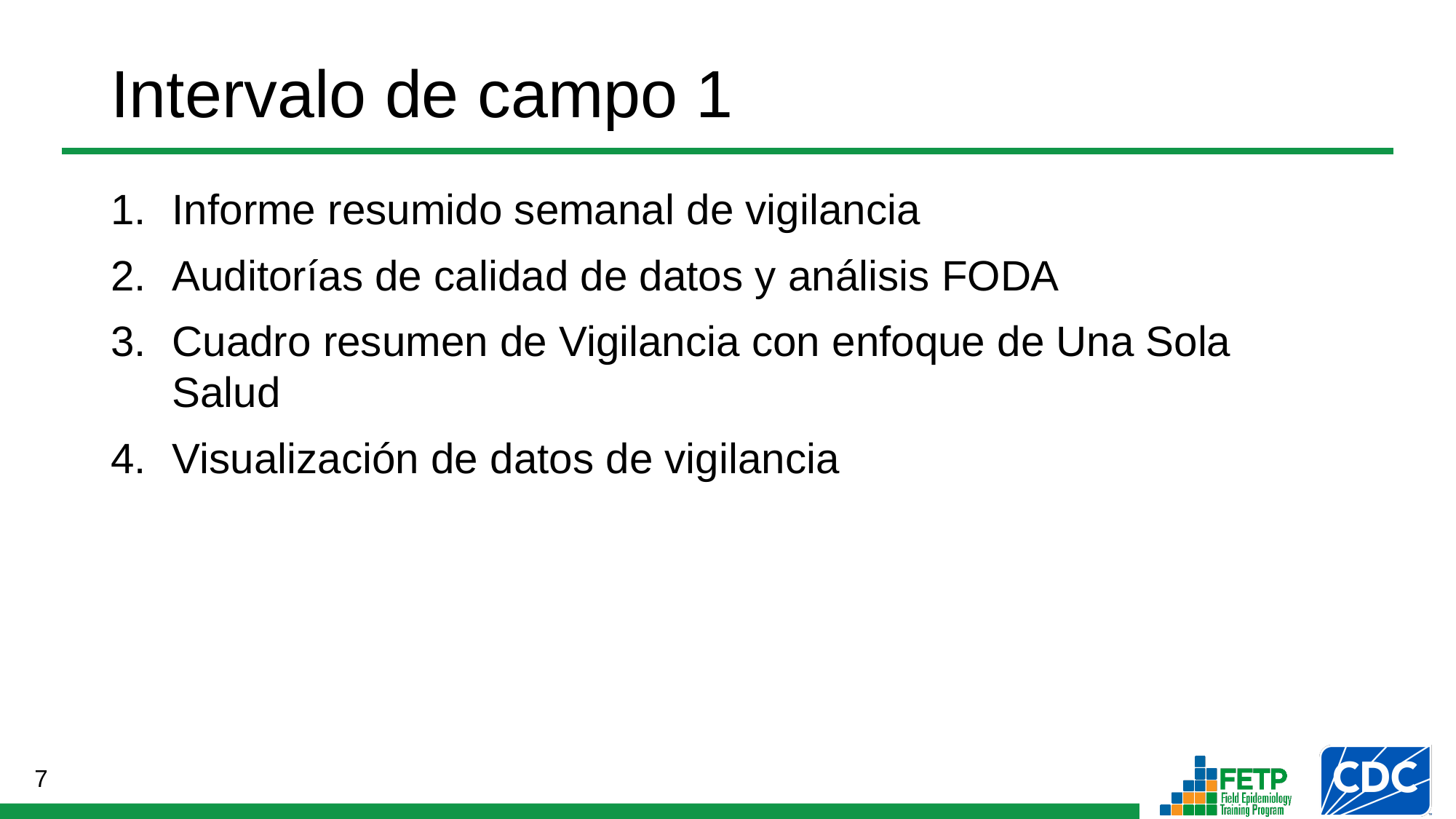

# Intervalo de campo 1
Informe resumido semanal de vigilancia
Auditorías de calidad de datos y análisis FODA
Cuadro resumen de Vigilancia con enfoque de Una Sola Salud
Visualización de datos de vigilancia